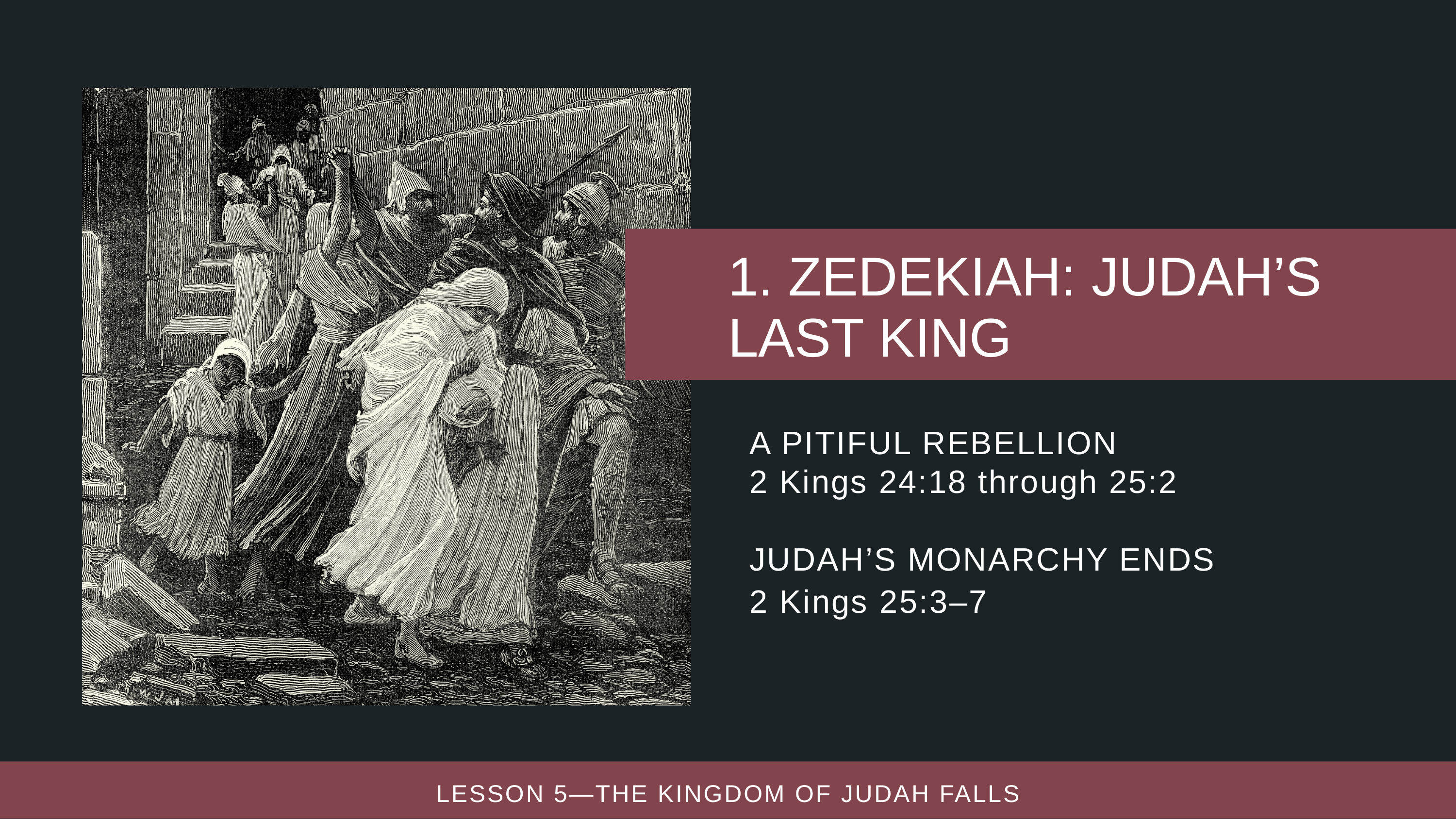

A PITIFUL REBELLION
2 Kings 24:18 through 25:2
JUDAH’S MONARCHY ENDS
2 Kings 25:3–7